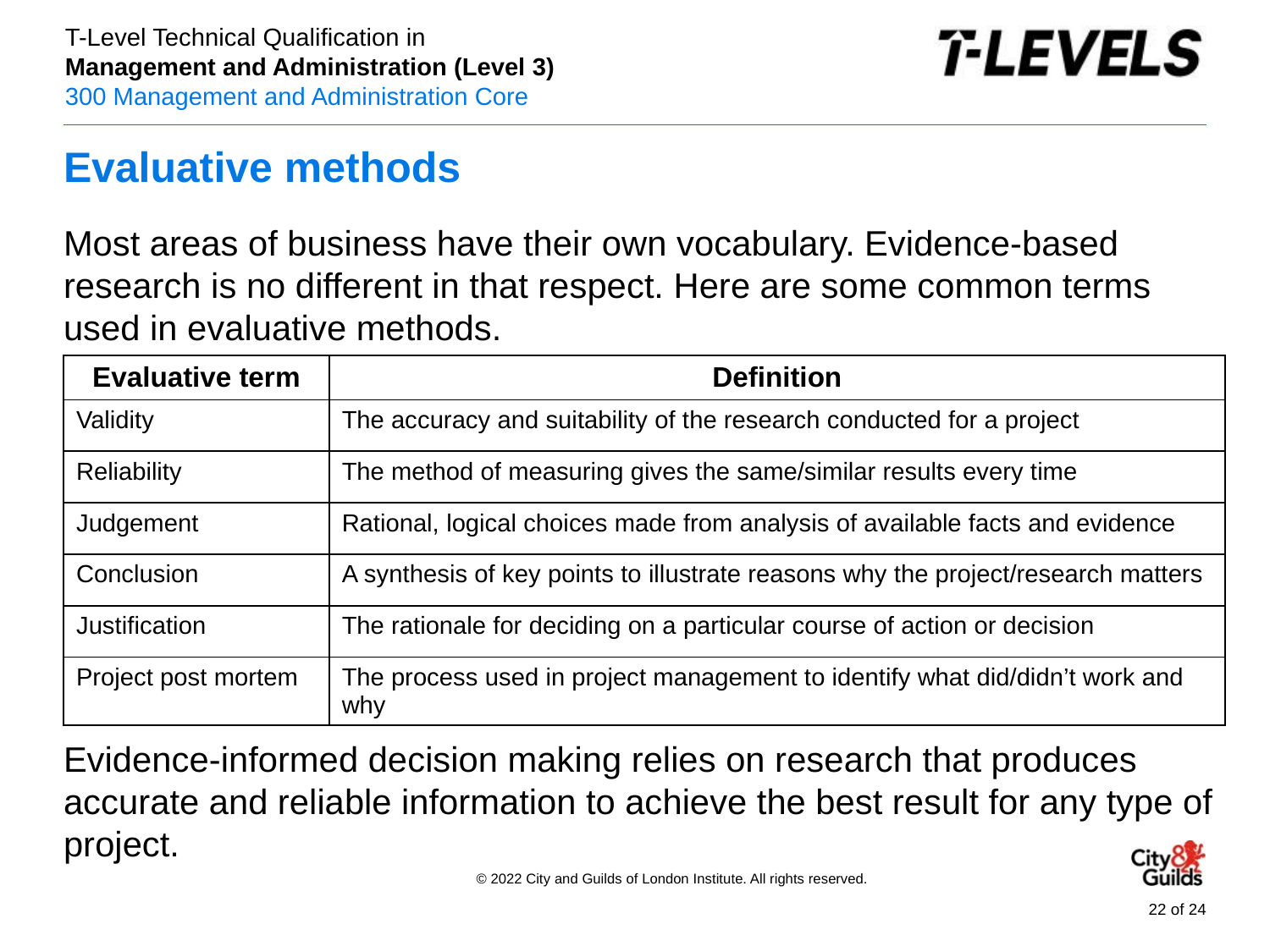

# Evaluative methods
Most areas of business have their own vocabulary. Evidence-based research is no different in that respect. Here are some common terms used in evaluative methods.

Evidence-informed decision making relies on research that produces accurate and reliable information to achieve the best result for any type of project.

| Evaluative term | Definition |
| --- | --- |
| Validity | The accuracy and suitability of the research conducted for a project |
| Reliability | The method of measuring gives the same/similar results every time |
| Judgement | Rational, logical choices made from analysis of available facts and evidence |
| Conclusion | A synthesis of key points to illustrate reasons why the project/research matters |
| Justification | The rationale for deciding on a particular course of action or decision |
| Project post mortem | The process used in project management to identify what did/didn’t work and why |